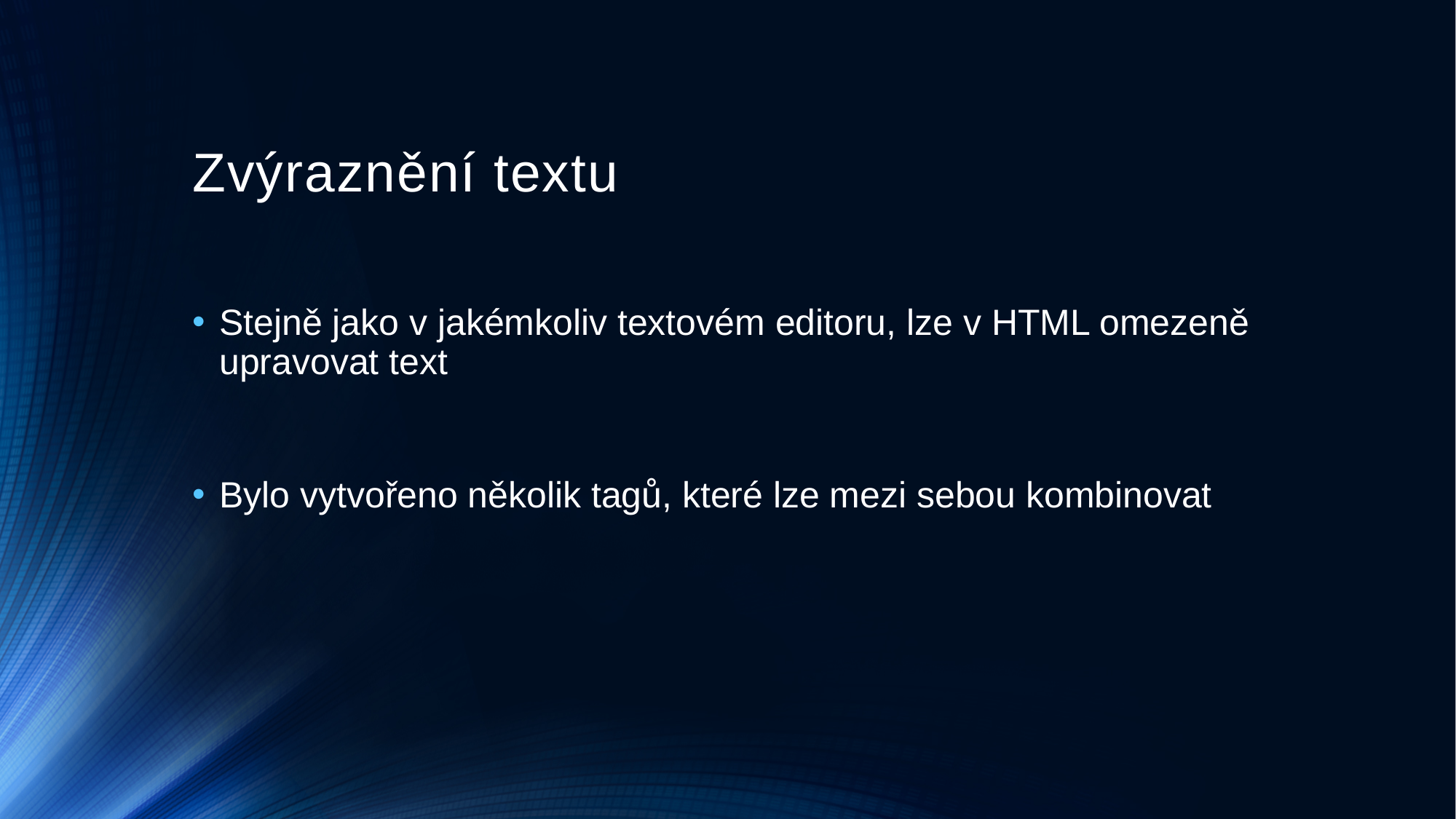

# Zvýraznění textu

Stejně jako v jakémkoliv textovém editoru, lze v HTML omezeně upravovat text

Bylo vytvořeno několik tagů, které lze mezi sebou kombinovat